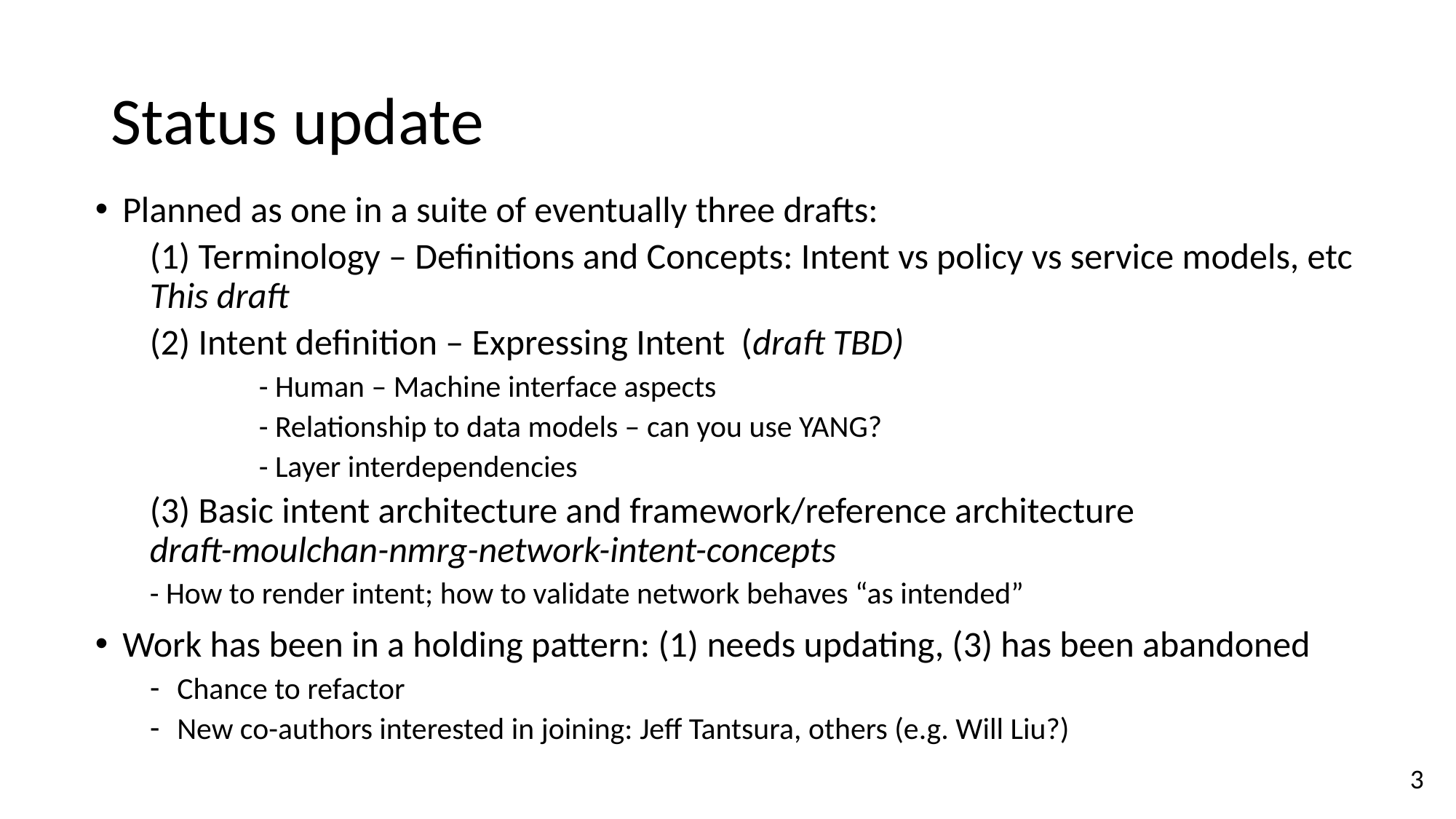

# Status update
Planned as one in a suite of eventually three drafts:
(1) Terminology – Definitions and Concepts: Intent vs policy vs service models, etc
This draft
(2) Intent definition – Expressing Intent  (draft TBD)
	- Human – Machine interface aspects
	- Relationship to data models – can you use YANG?
	- Layer interdependencies
(3) Basic intent architecture and framework/reference architecture
draft-moulchan-nmrg-network-intent-concepts
- How to render intent; how to validate network behaves “as intended”
Work has been in a holding pattern: (1) needs updating, (3) has been abandoned
Chance to refactor
New co-authors interested in joining: Jeff Tantsura, others (e.g. Will Liu?)

3